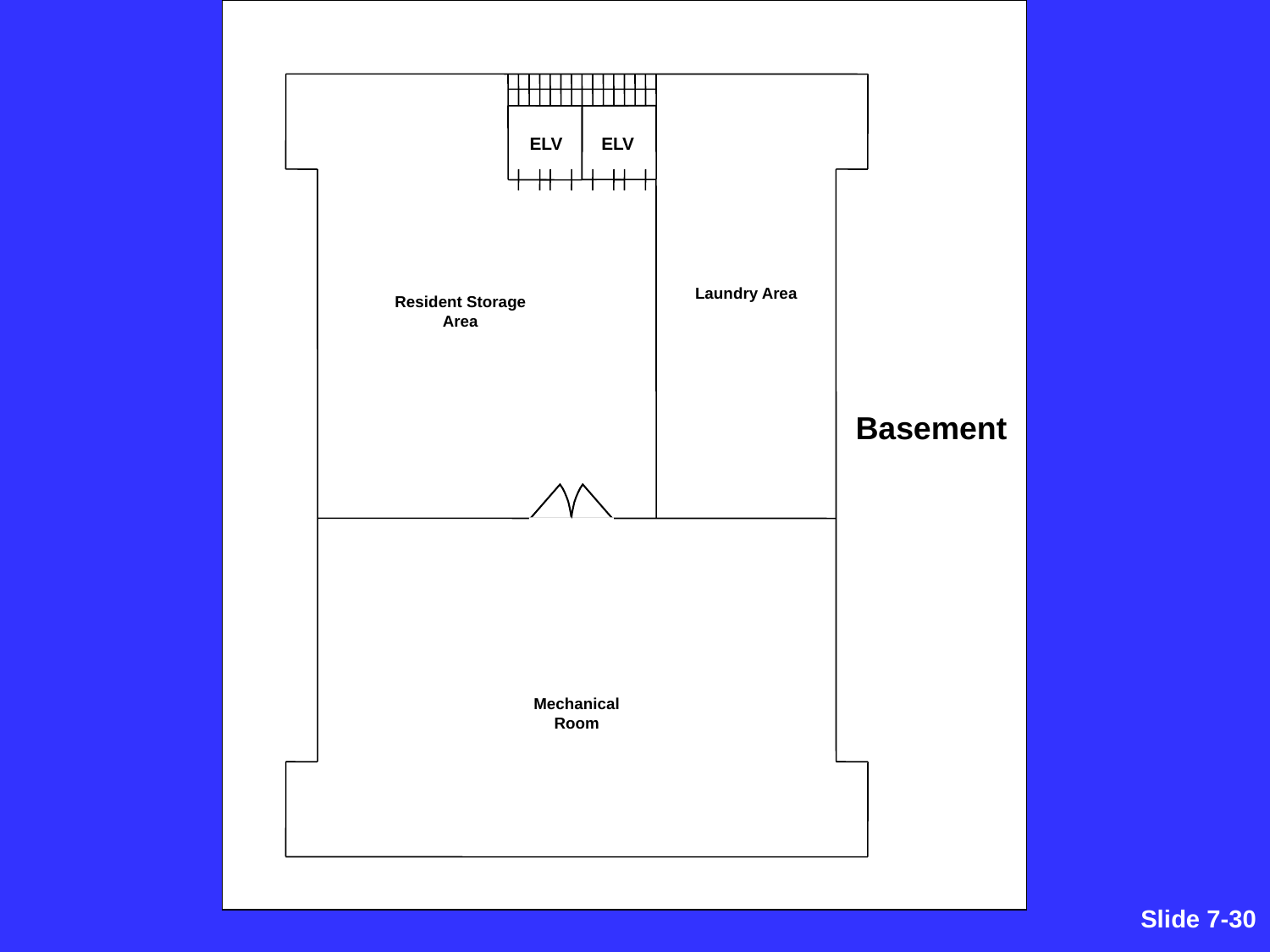

ELV
ELV

Laundry Area
Resident Storage Area
Basement

Mechanical Room

Slide 7-30